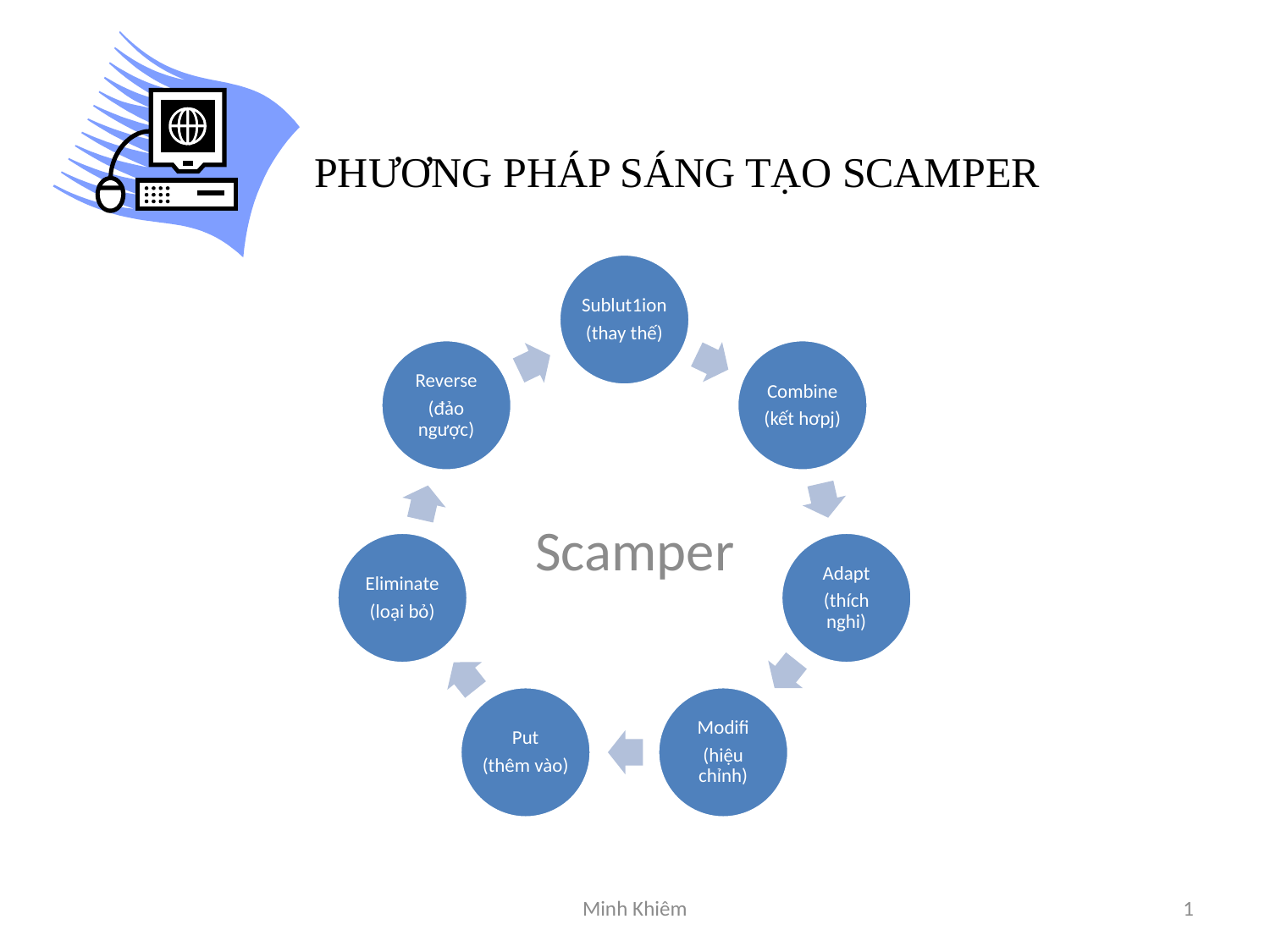

# PHƯƠNG PHÁP SÁNG TẠO SCAMPER
Sublut1ion
(thay thế)

Combine
(kết hơpj)

Adapt
(thích nghi)

Modifi
(hiệu chỉnh)

Put
(thêm vào)

Eliminate
(loại bỏ)

Reverse
(đảo ngược)

Scamper
Minh Khiêm
1